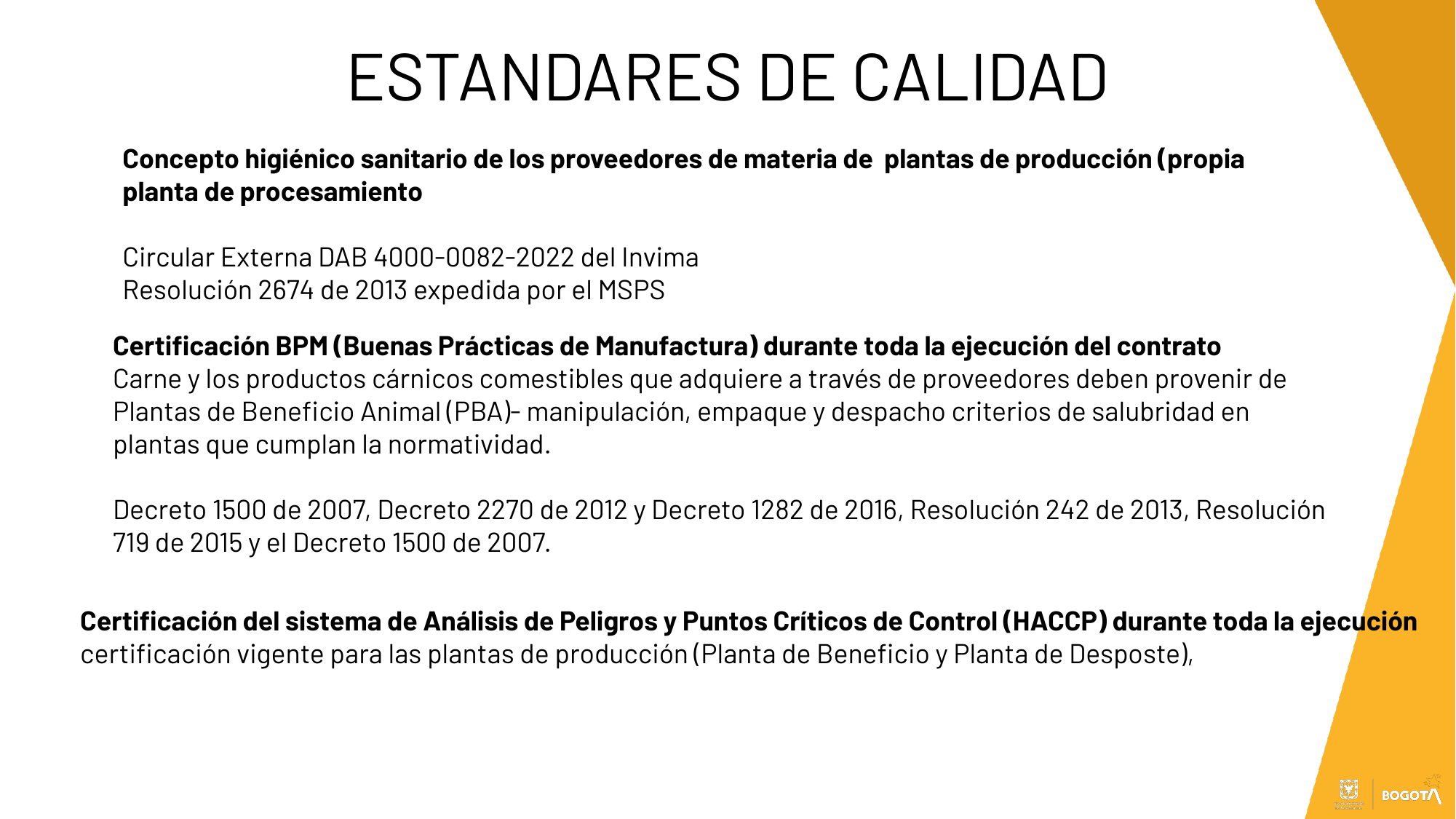

# ESTANDARES DE CALIDAD
Concepto higiénico sanitario de los proveedores de materia de  plantas de producción (propia planta de procesamiento

Circular Externa DAB 4000-0082-2022 del Invima
Resolución 2674 de 2013 expedida por el MSPS
Certificación BPM (Buenas Prácticas de Manufactura) durante toda la ejecución del contrato
Carne y los productos cárnicos comestibles que adquiere a través de proveedores deben provenir de Plantas de Beneficio Animal (PBA)- manipulación, empaque y despacho criterios de salubridad en plantas que cumplan la normatividad.

Decreto 1500 de 2007, Decreto 2270 de 2012 y Decreto 1282 de 2016, Resolución 242 de 2013, Resolución 719 de 2015 y el Decreto 1500 de 2007.

Certificación del sistema de Análisis de Peligros y Puntos Críticos de Control (HACCP) durante toda la ejecución
certificación vigente para las plantas de producción (Planta de Beneficio y Planta de Desposte),